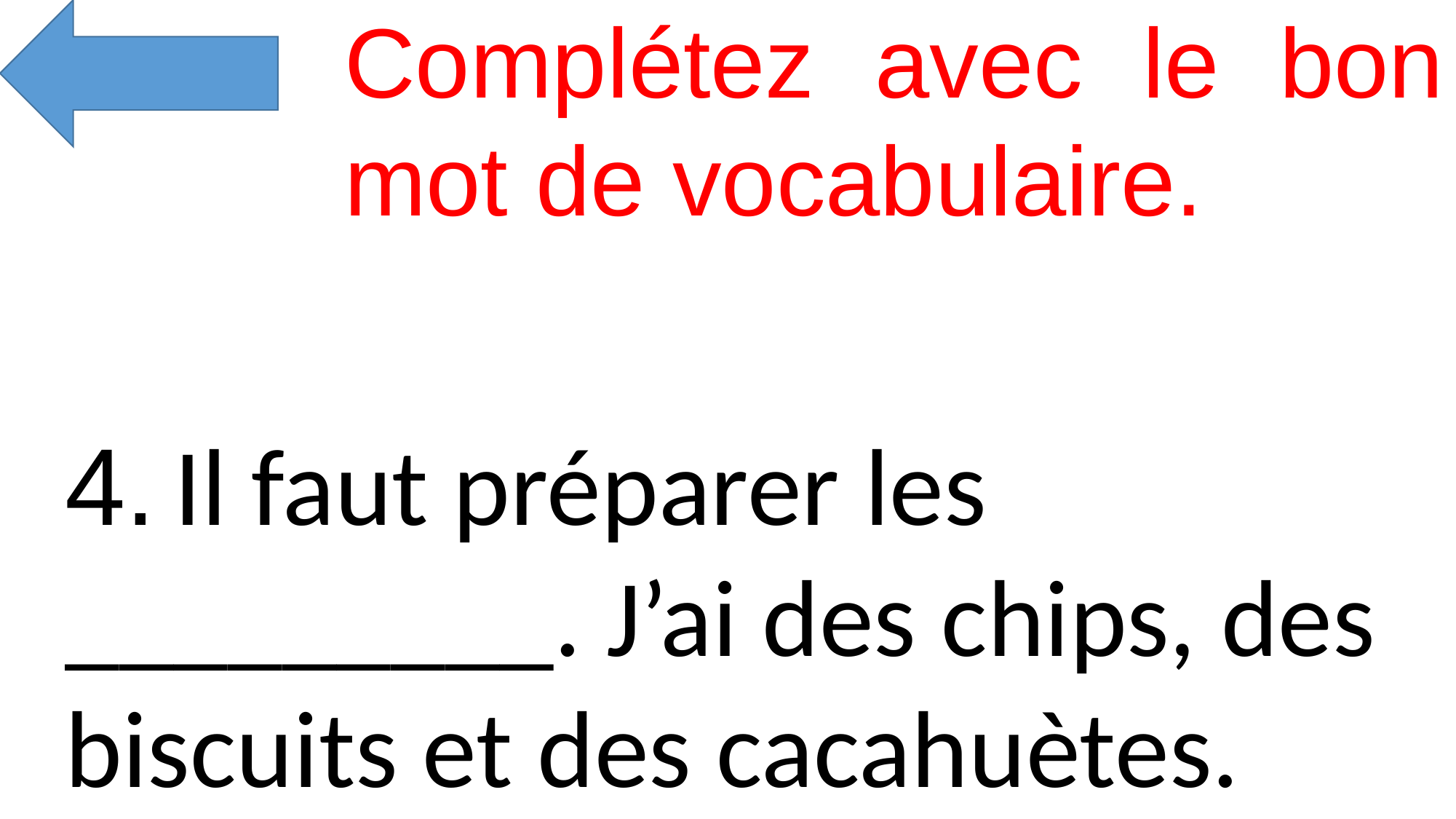

Complétez avec le bon mot de vocabulaire.
4.	Il faut préparer les _________. J’ai des chips, des biscuits et des cacahuètes.